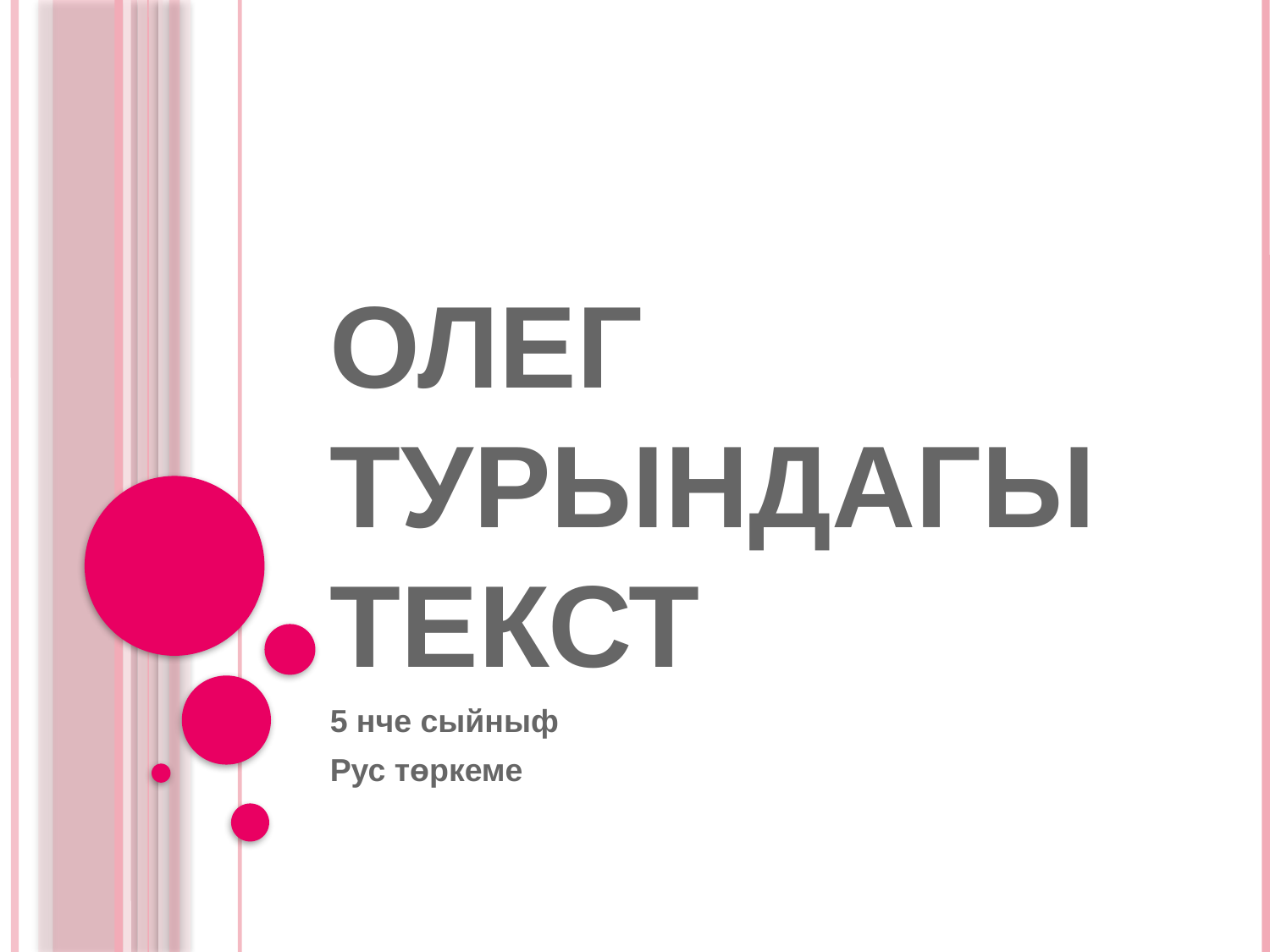

# Олег турындагы текст
5 нче сыйныф
Рус төркеме